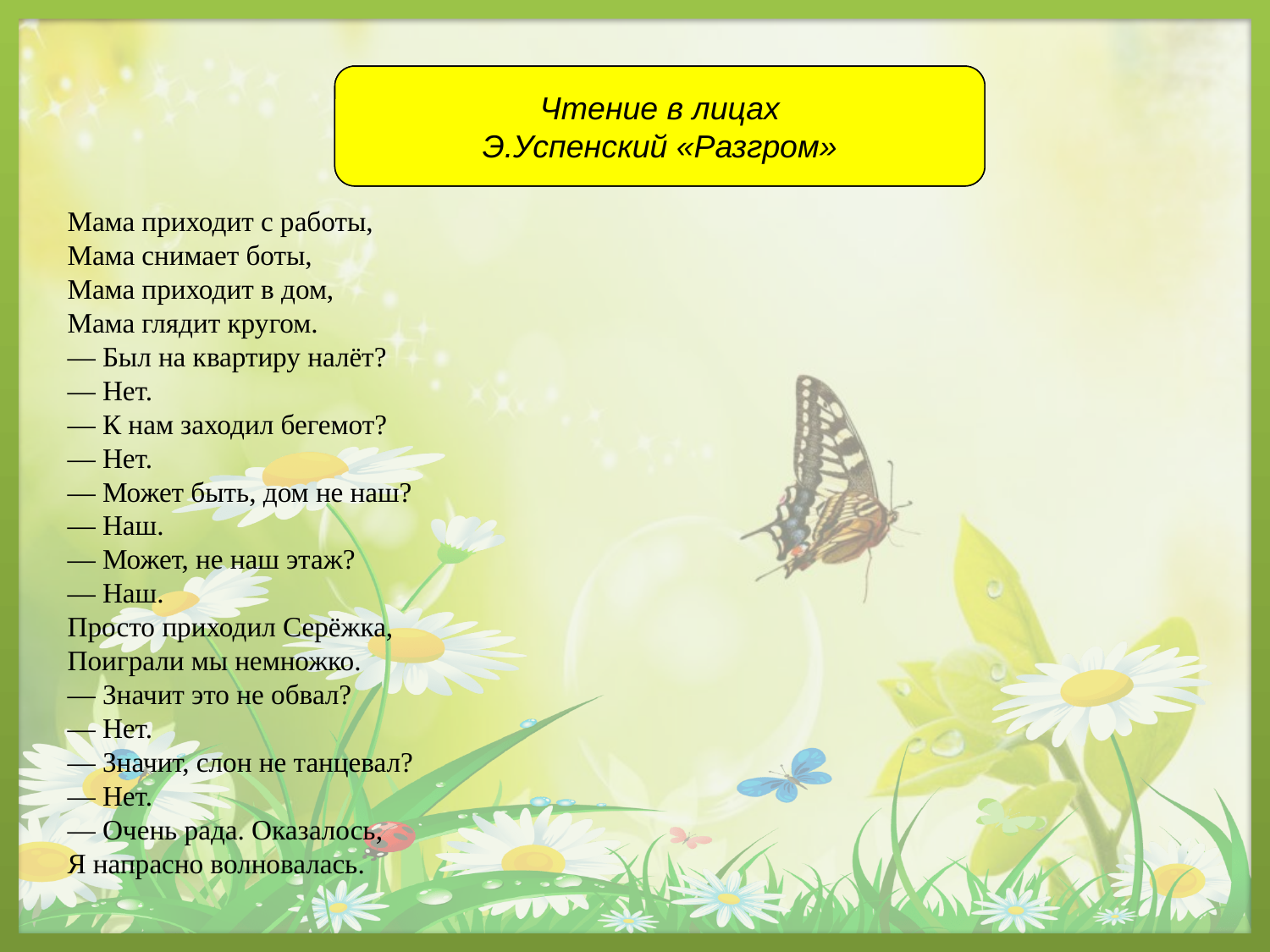

Чтение в лицах
Э.Успенский «Разгром»
Чтение в лицах
Э.Успенский «Разгром»
Мама приходит с работы,
Мама снимает боты,
Мама приходит в дом,
Мама глядит кругом.
— Был на квартиру налёт?
— Нет.
— К нам заходил бегемот?
— Нет.
— Может быть, дом не наш?
— Наш.
— Может, не наш этаж?
— Наш.
Просто приходил Серёжка,
Поиграли мы немножко.
— Значит это не обвал?
— Нет.
— Значит, слон не танцевал?
— Нет.
— Очень рада. Оказалось,
Я напрасно волновалась.